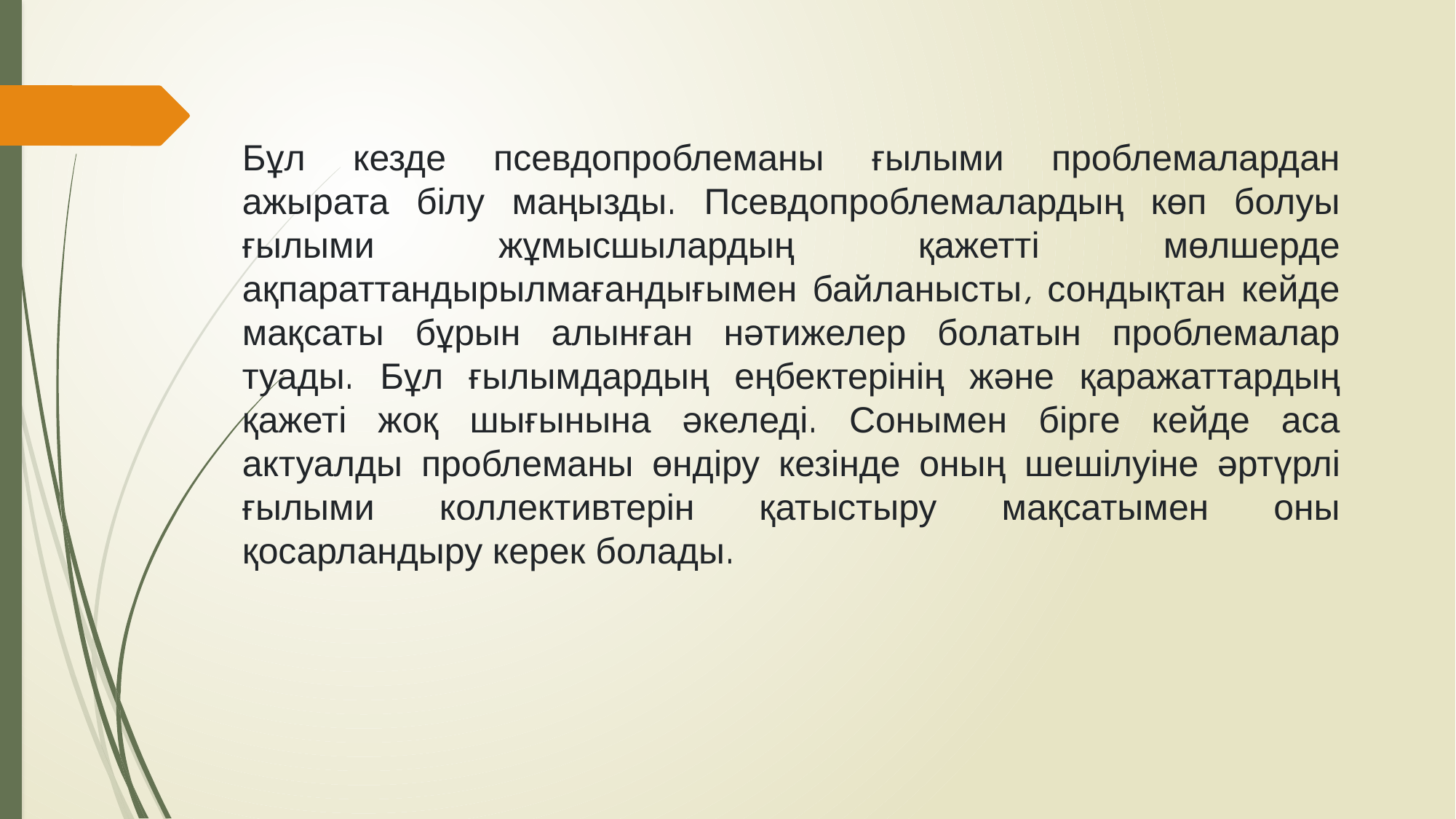

Бұл кезде псевдопроблеманы ғылыми проблемалардан ажырата білу маңызды. Псевдопроблемалардың көп болуы ғылыми жұмысшылардың қажетті мөлшерде ақпараттандырылмағандығымен байланысты, сондықтан кейде мақсаты бұрын алынған нәтижелер болатын проблемалар туады. Бұл ғылымдардың еңбектерінің және қаражаттардың қажеті жоқ шығынына әкеледі. Сонымен бірге кейде аса актуалды проблеманы өндіру кезінде оның шешілуіне әртүрлі ғылыми коллективтерін қатыстыру мақсатымен оны қосарландыру керек болады.